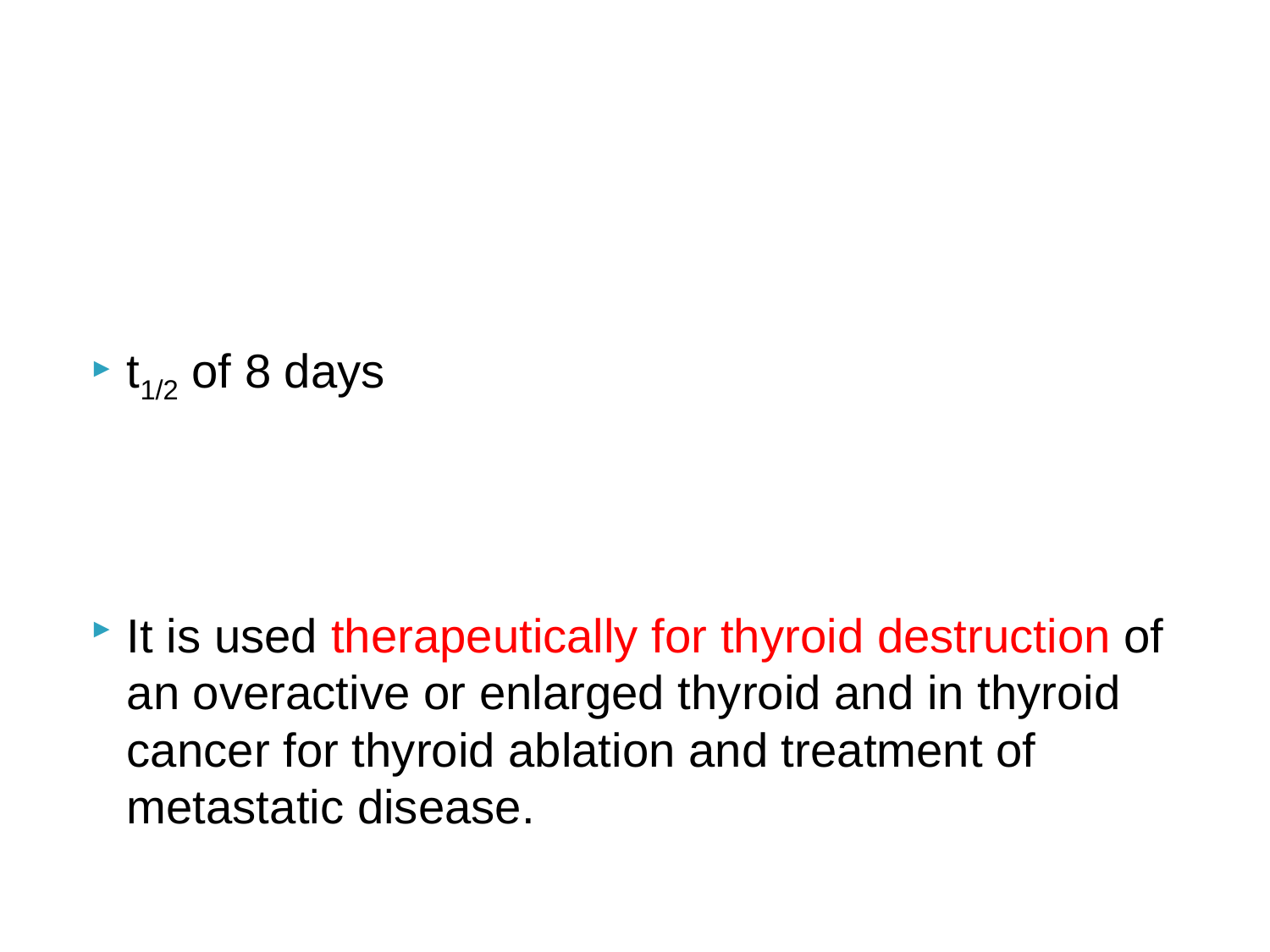

#

t1/2 of 8 days

It is used therapeutically for thyroid destruction of an overactive or enlarged thyroid and in thyroid cancer for thyroid ablation and treatment of metastatic disease.